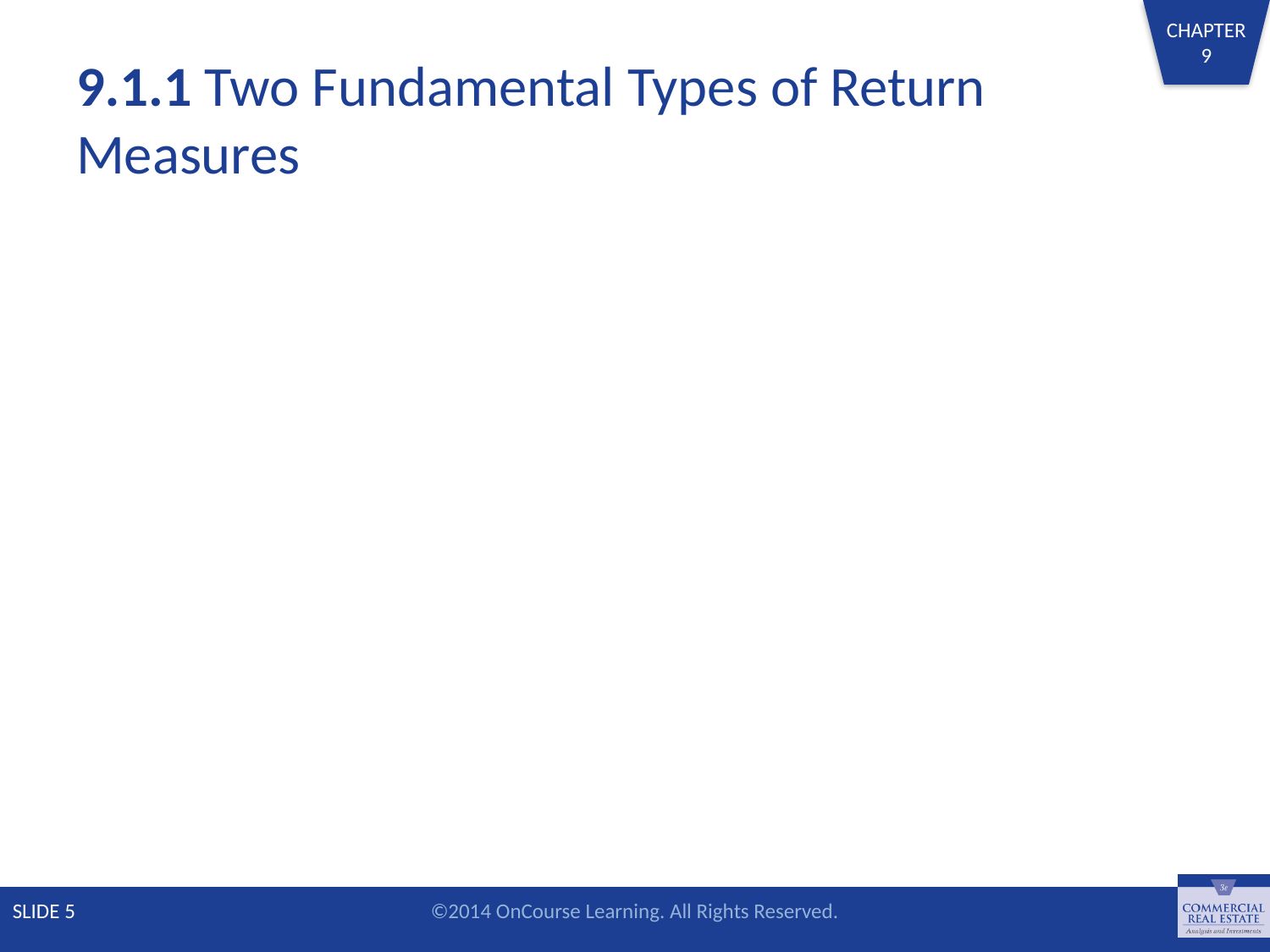

# 9.1.1 Two Fundamental Types of Return Measures

SLIDE 5